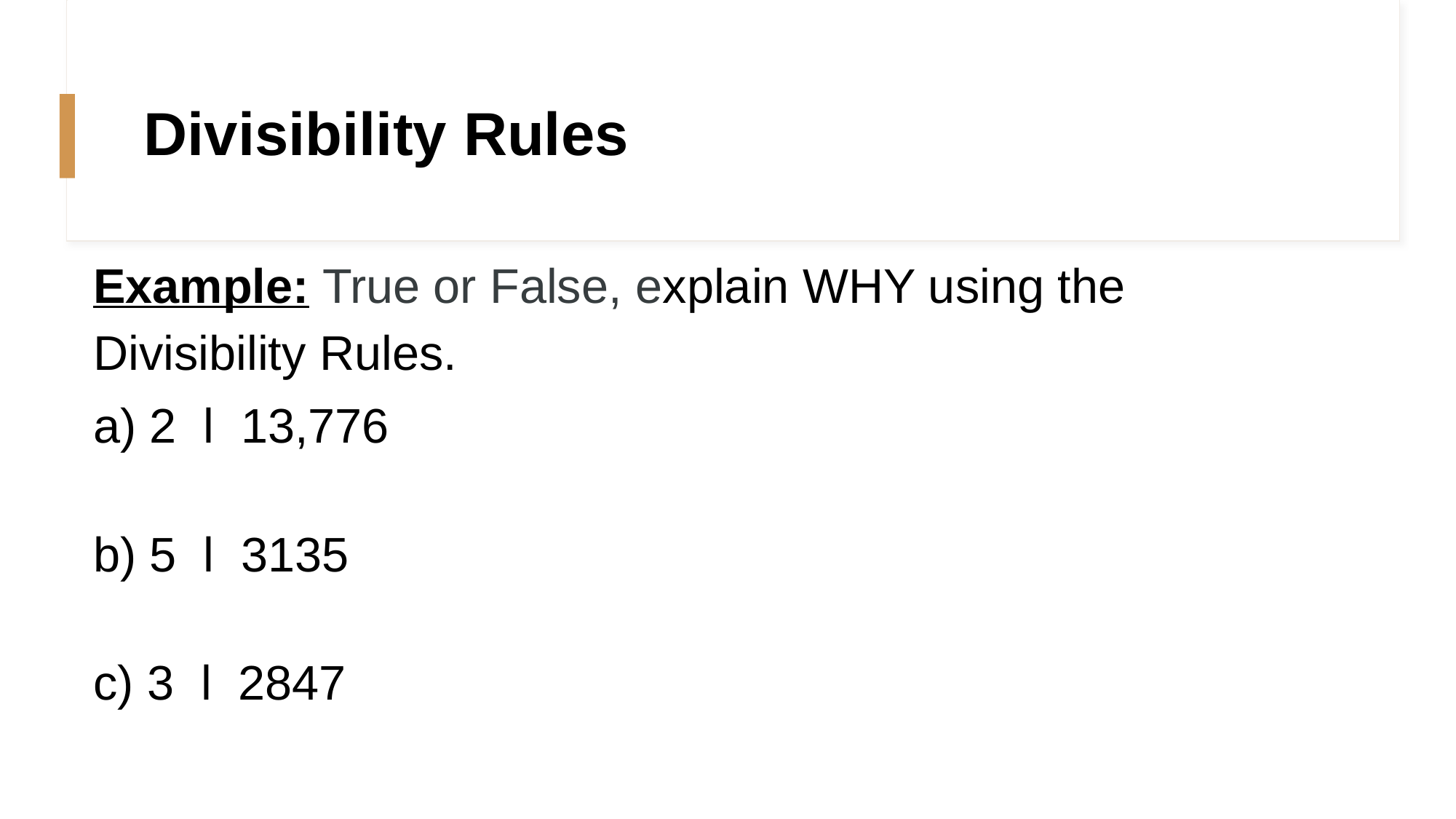

# Divisibility Rules
Example: True or False, explain WHY using the Divisibility Rules.
a) 2  l  13,776

b) 5  l  3135

c) 3  l  2847